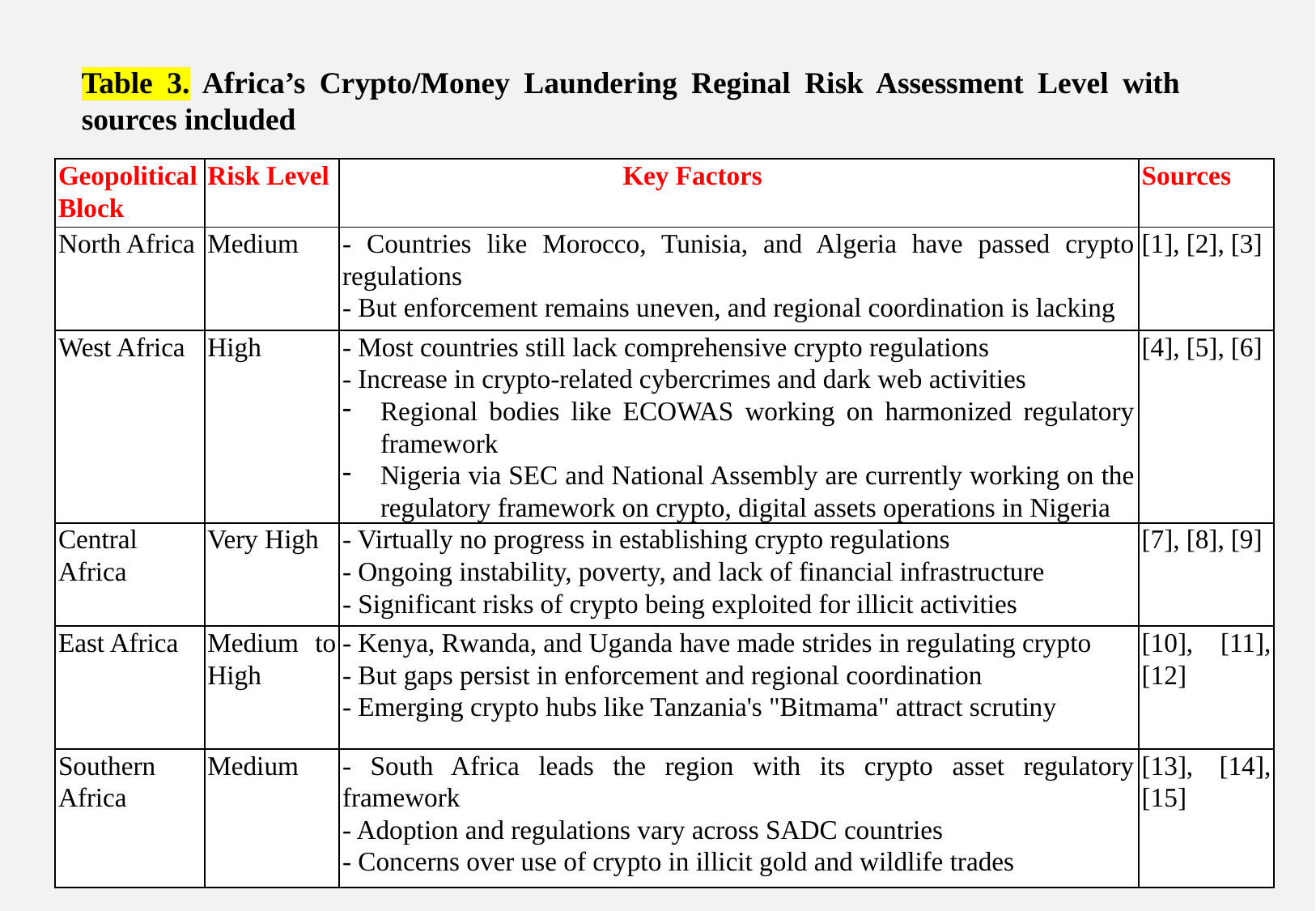

Table 3. Africa’s Crypto/Money Laundering Reginal Risk Assessment Level with sources included
| Geopolitical Block | Risk Level | Key Factors | Sources |
| --- | --- | --- | --- |
| North Africa | Medium | - Countries like Morocco, Tunisia, and Algeria have passed crypto regulations - But enforcement remains uneven, and regional coordination is lacking | [1], [2], [3] |
| West Africa | High | - Most countries still lack comprehensive crypto regulations - Increase in crypto-related cybercrimes and dark web activities Regional bodies like ECOWAS working on harmonized regulatory framework Nigeria via SEC and National Assembly are currently working on the regulatory framework on crypto, digital assets operations in Nigeria | [4], [5], [6] |
| Central Africa | Very High | - Virtually no progress in establishing crypto regulations - Ongoing instability, poverty, and lack of financial infrastructure - Significant risks of crypto being exploited for illicit activities | [7], [8], [9] |
| East Africa | Medium to High | - Kenya, Rwanda, and Uganda have made strides in regulating crypto - But gaps persist in enforcement and regional coordination - Emerging crypto hubs like Tanzania's "Bitmama" attract scrutiny | [10], [11], [12] |
| Southern Africa | Medium | - South Africa leads the region with its crypto asset regulatory framework - Adoption and regulations vary across SADC countries - Concerns over use of crypto in illicit gold and wildlife trades | [13], [14], [15] |